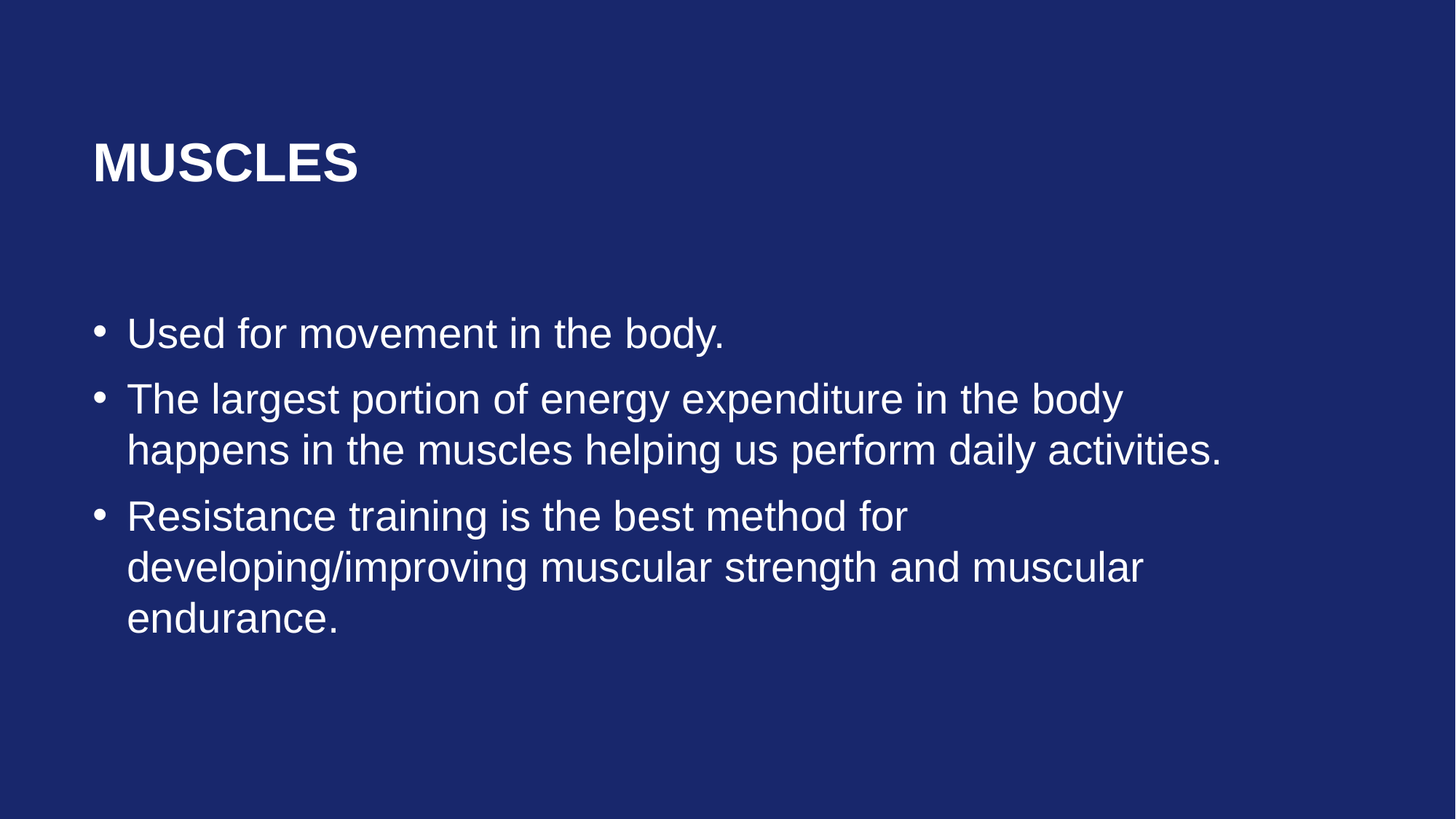

# Muscles
Used for movement in the body.
The largest portion of energy expenditure in the body happens in the muscles helping us perform daily activities.
Resistance training is the best method for developing/improving muscular strength and muscular endurance.